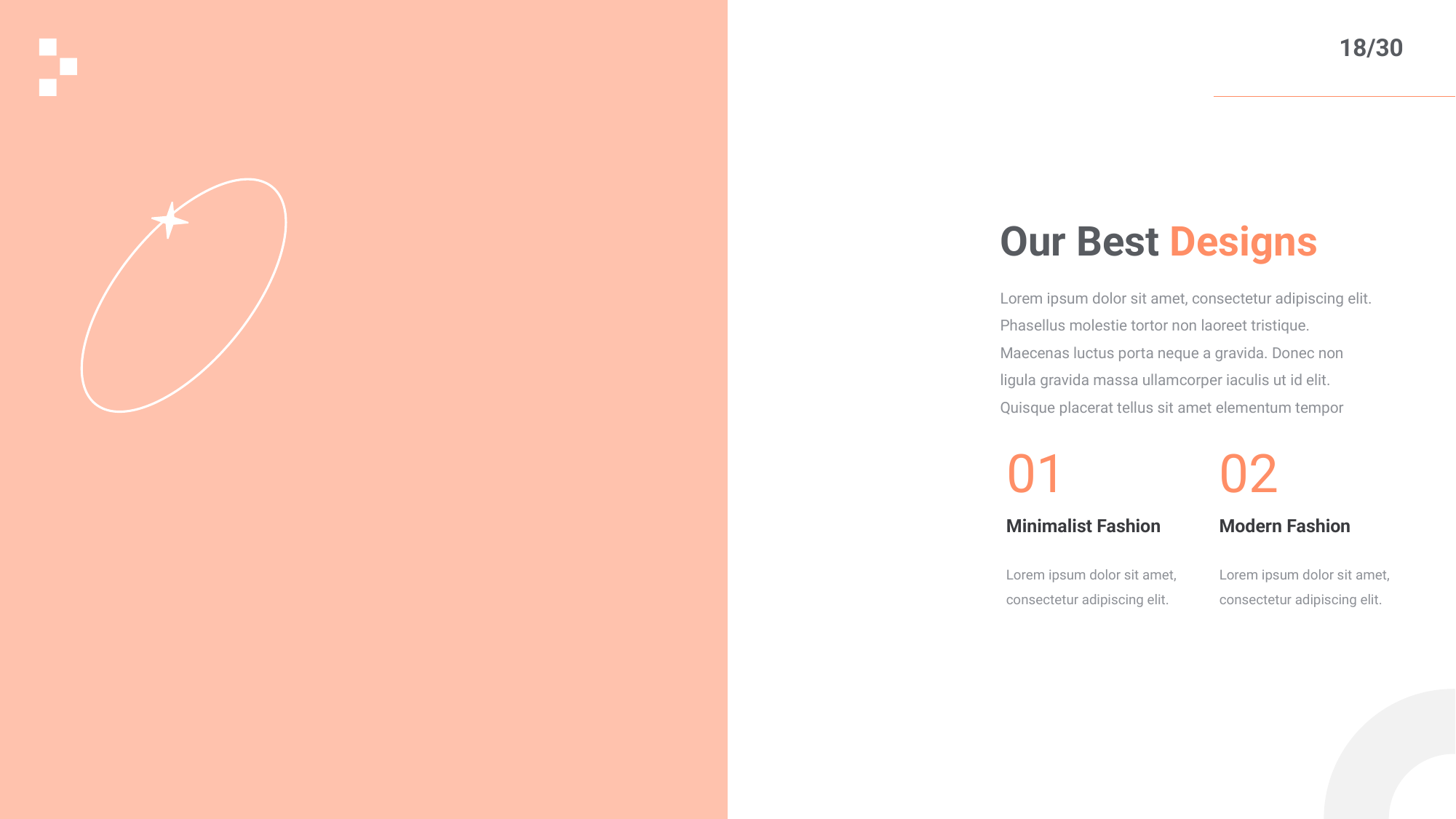

18/30

Our Best Designs
Lorem ipsum dolor sit amet, consectetur adipiscing elit. Phasellus molestie tortor non laoreet tristique. Maecenas luctus porta neque a gravida. Donec non ligula gravida massa ullamcorper iaculis ut id elit. Quisque placerat tellus sit amet elementum tempor
01
Minimalist Fashion
Lorem ipsum dolor sit amet, consectetur adipiscing elit.

02
Modern Fashion
Lorem ipsum dolor sit amet, consectetur adipiscing elit.